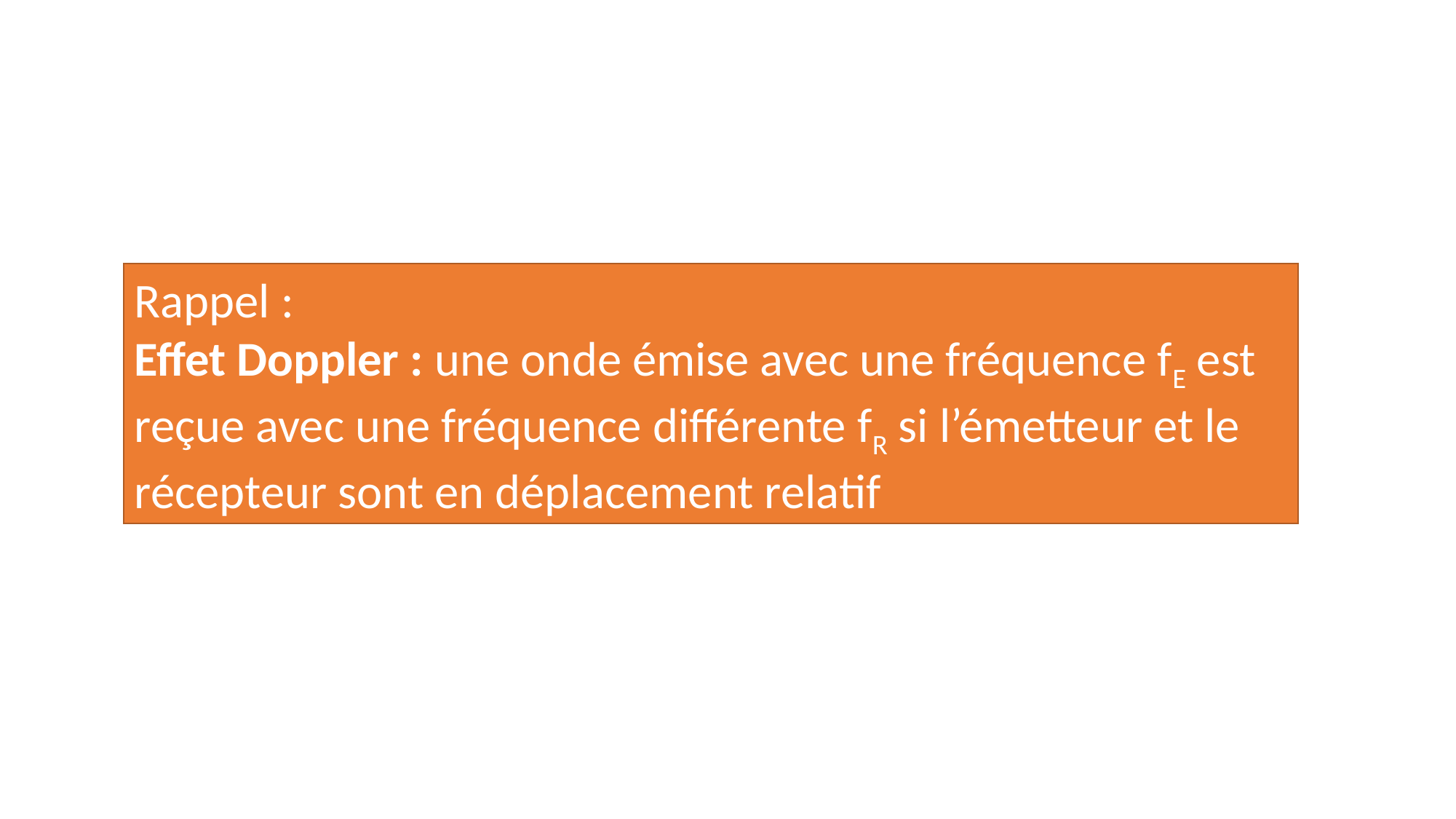

Rappel :
Effet Doppler : une onde émise avec une fréquence fE est reçue avec une fréquence différente fR si l’émetteur et le récepteur sont en déplacement relatif